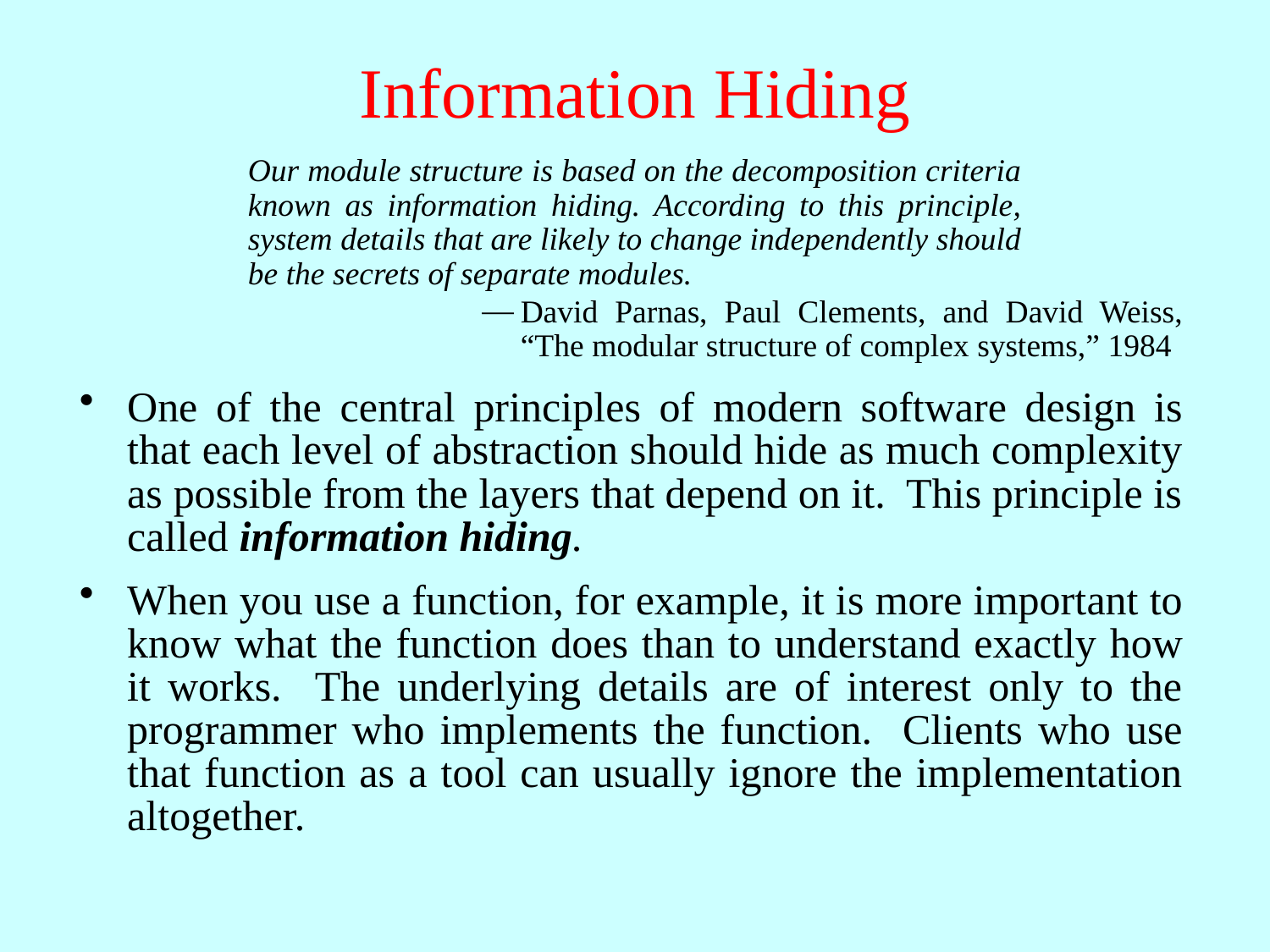

# Information Hiding
Our module structure is based on the decomposition criteria known as information hiding. According to this principle, system details that are likely to change independently should be the secrets of separate modules.

—
David Parnas, Paul Clements, and David Weiss, “The modular structure of complex systems,” 1984
One of the central principles of modern software design is that each level of abstraction should hide as much complexity as possible from the layers that depend on it.  This principle is called information hiding.
When you use a function, for example, it is more important to know what the function does than to understand exactly how it works.  The underlying details are of interest only to the programmer who implements the function.  Clients who use that function as a tool can usually ignore the implementation altogether.